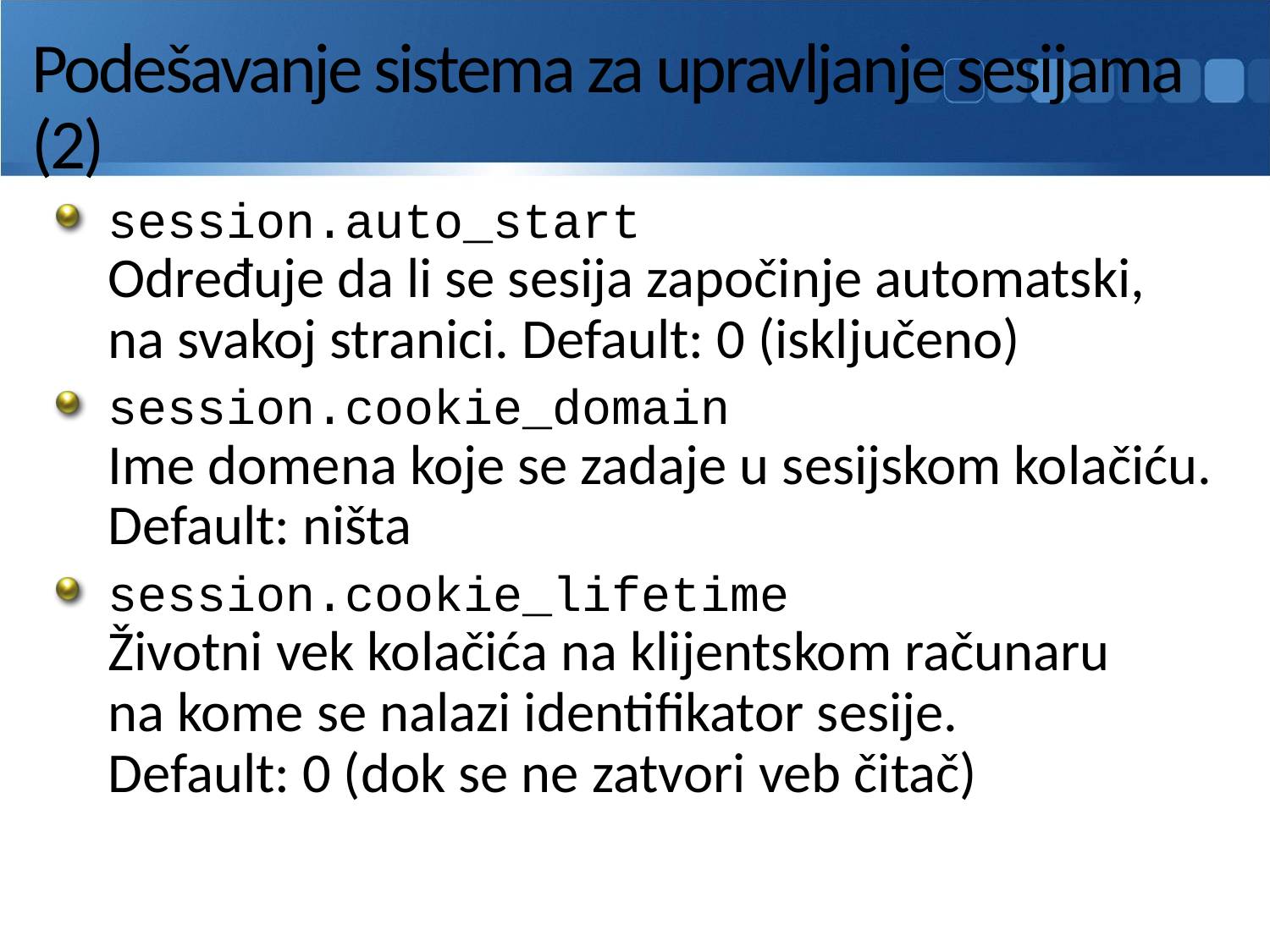

# Podešavanje sistema za upravljanje sesijama (2)
session.auto_start
Određuje da li se sesija započinje automatski,
na svakoj stranici. Default: 0 (isključeno)
session.cookie_domain
Ime domena koje se zadaje u sesijskom kolačiću. Default: ništa
session.cookie_lifetime
Životni vek kolačića na klijentskom računaru
na kome se nalazi identifikator sesije.
Default: 0 (dok se ne zatvori veb čitač)